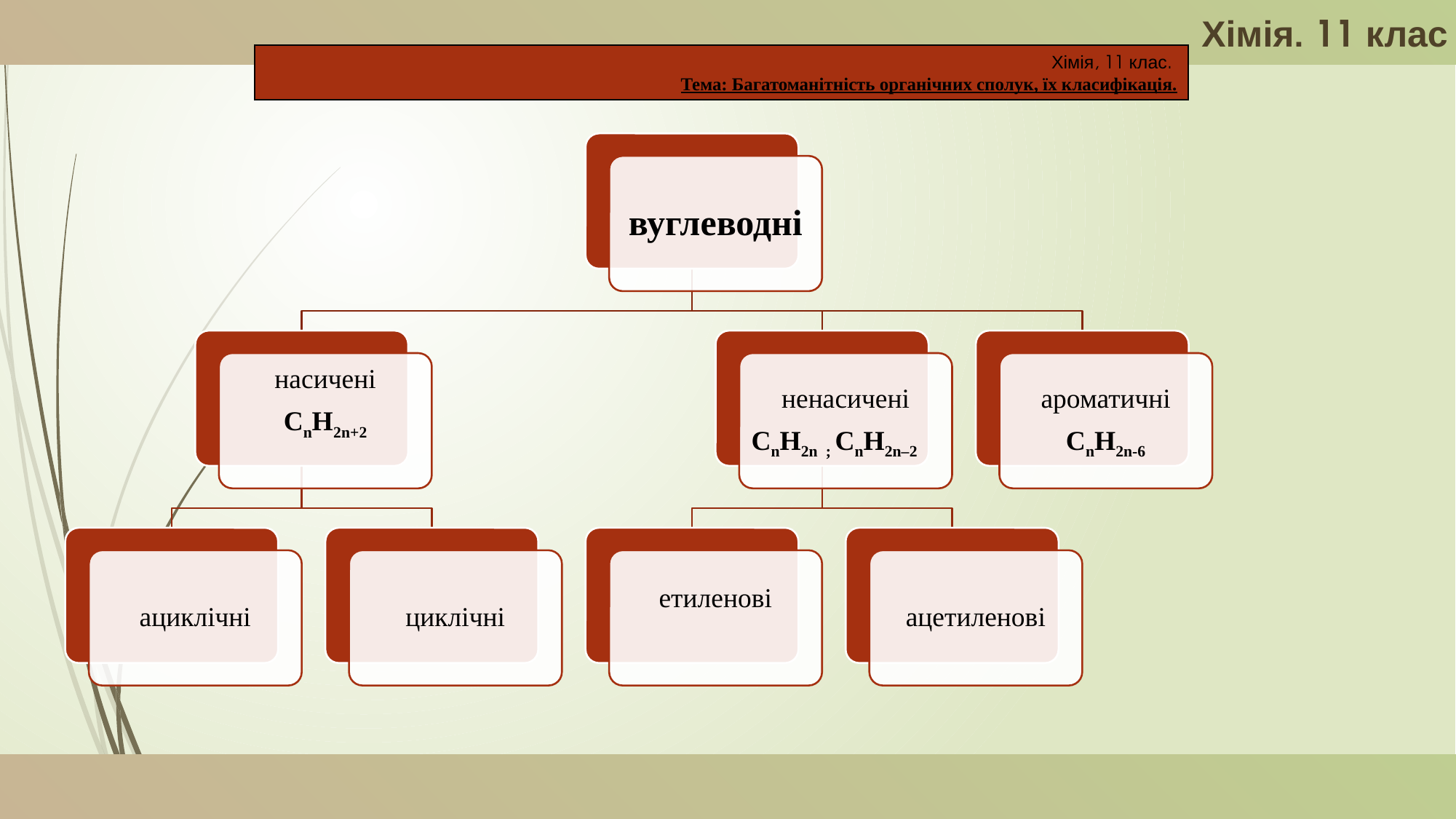

Хімія. 11 клас
Хімія, 11 клас.
Тема: Багатоманітність органічних сполук, їх класифікація.
вуглеводні
насичені
СnН2n+2

ациклічні
циклічні
ненасичені
CnH2n  ; CnH2n–2
етиленові

ацетиленові
ароматичні
СnH2n-6